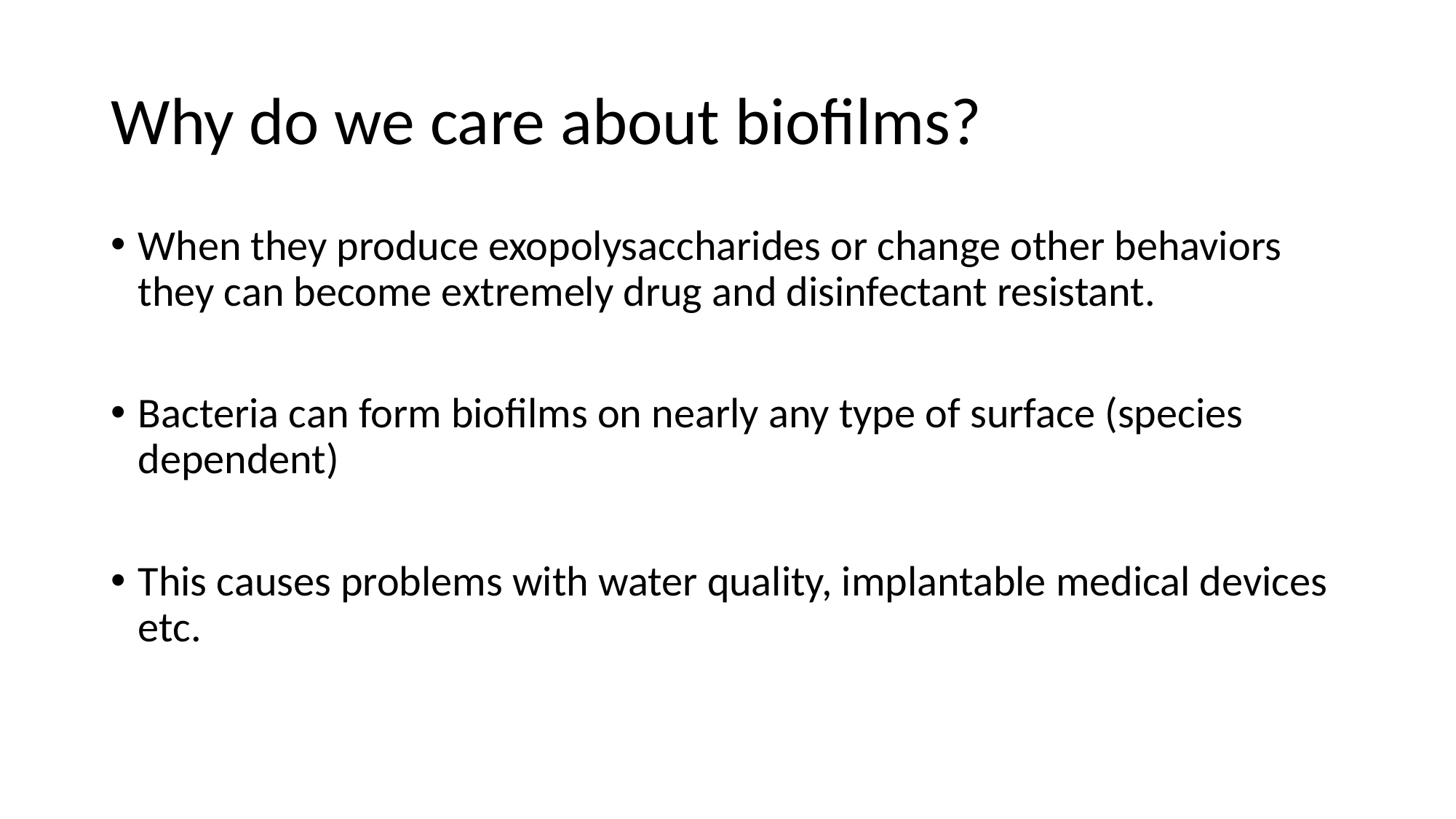

# Why do we care about biofilms?
When they produce exopolysaccharides or change other behaviors they can become extremely drug and disinfectant resistant.

Bacteria can form biofilms on nearly any type of surface (species dependent)

This causes problems with water quality, implantable medical devices etc.